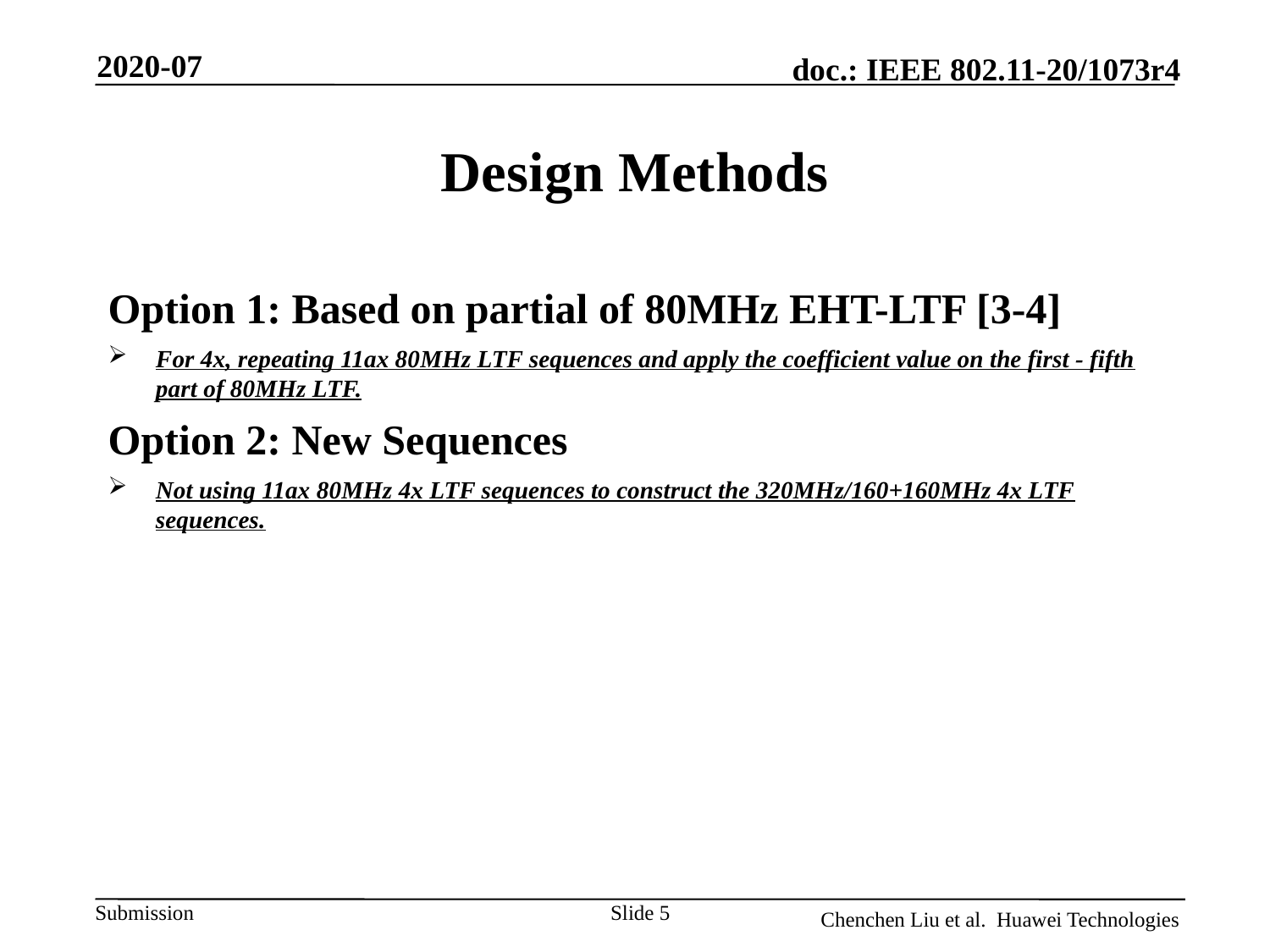

2020-07
# Design Methods
Option 1: Based on partial of 80MHz EHT-LTF [3-4]
For 4x, repeating 11ax 80MHz LTF sequences and apply the coefficient value on the first - fifth part of 80MHz LTF.
Option 2: New Sequences
Not using 11ax 80MHz 4x LTF sequences to construct the 320MHz/160+160MHz 4x LTF sequences.

Slide 5